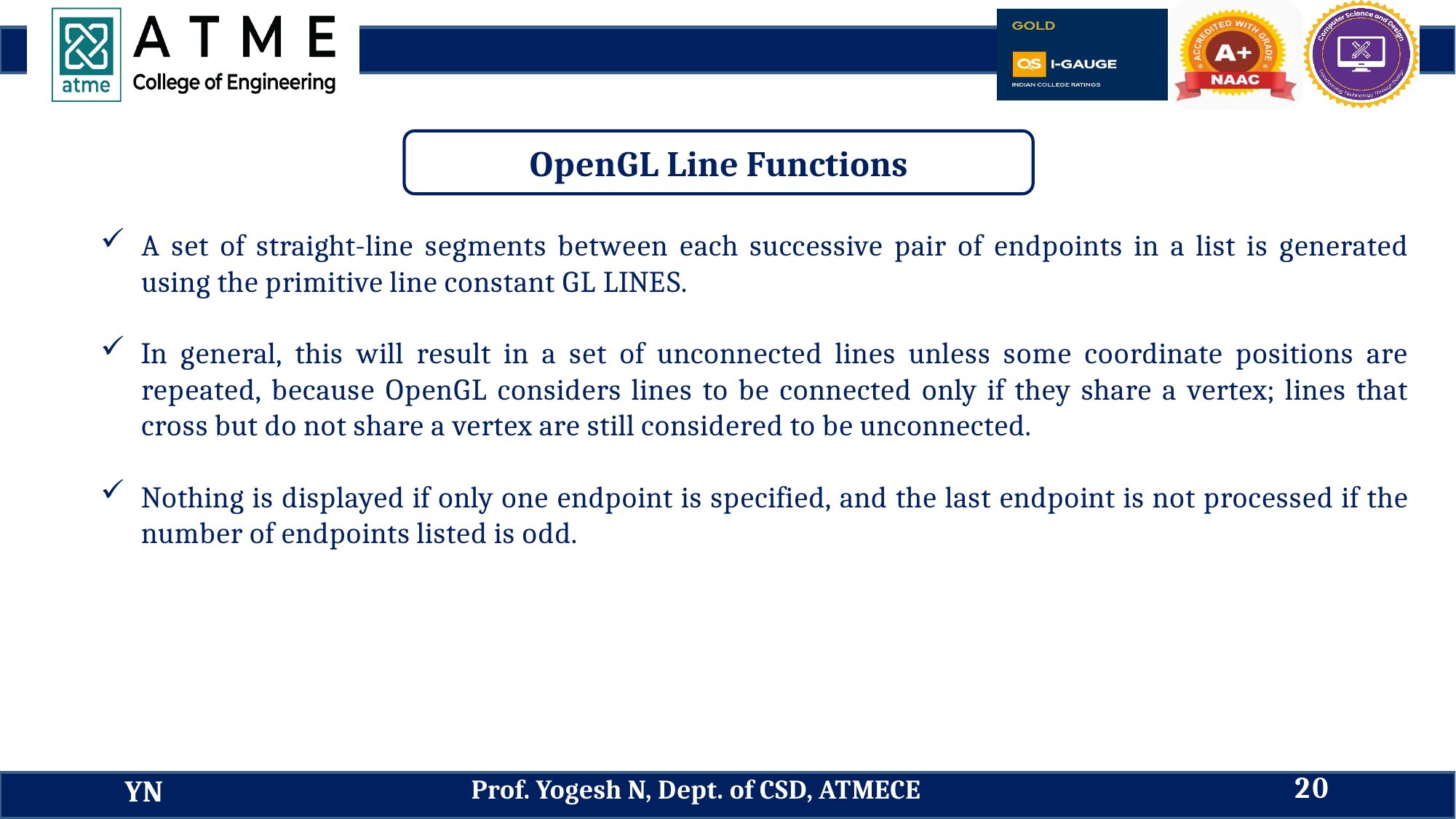

OpenGL Line Functions
A set of straight-line segments between each successive pair of endpoints in a list is generated using the primitive line constant GL LINES.

In general, this will result in a set of unconnected lines unless some coordinate positions are repeated, because OpenGL considers lines to be connected only if they share a vertex; lines that cross but do not share a vertex are still considered to be unconnected.

Nothing is displayed if only one endpoint is specified, and the last endpoint is not processed if the number of endpoints listed is odd.
20
Prof. Yogesh N, Dept. of CSD, ATMECE
YN